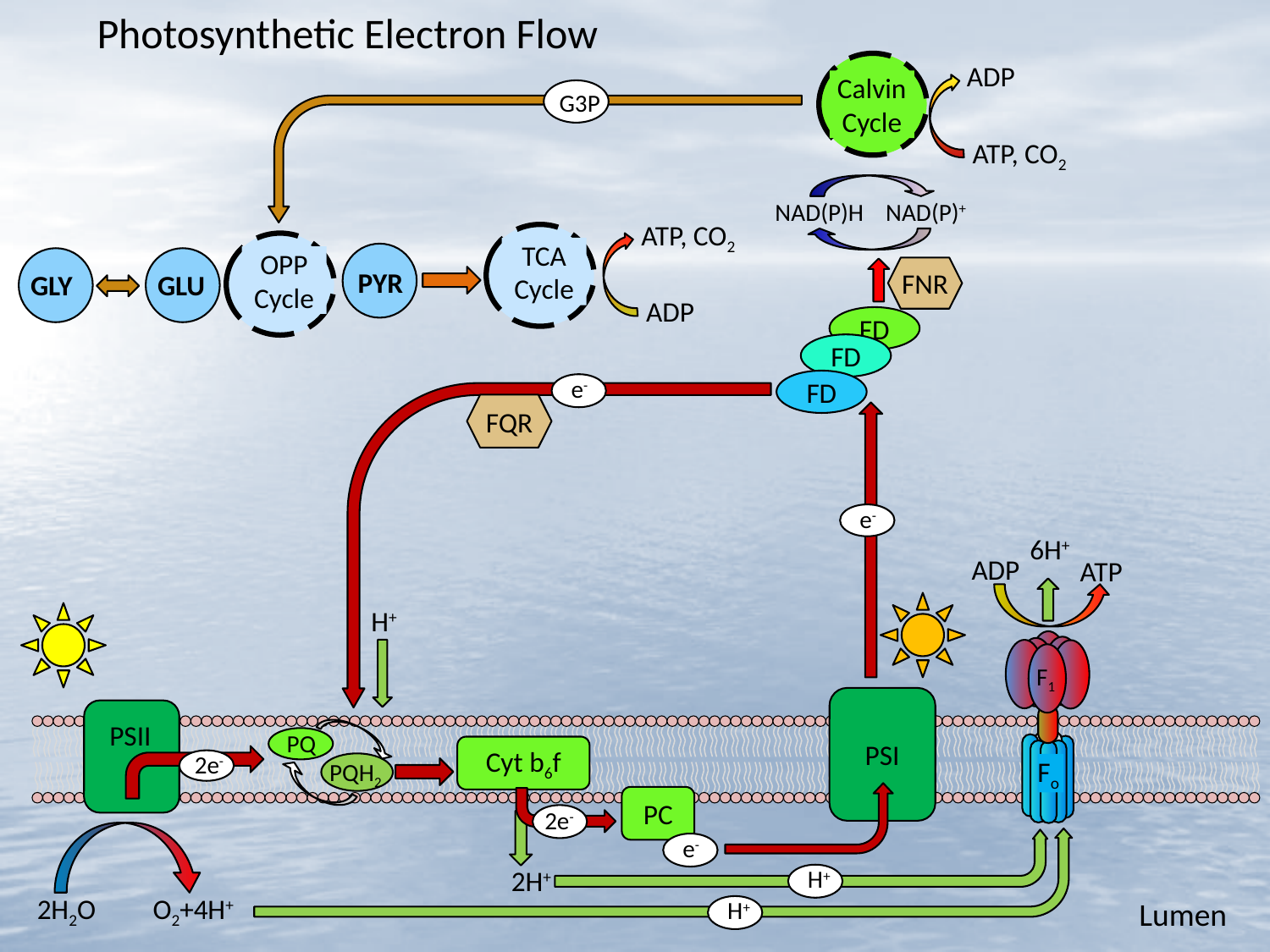

Photosynthetic Electron Flow

ADP

ATP, CO2

Calvin Cycle

G3P

NAD(P)H    NAD(P)+

ATP, CO2

ADP

TCA
Cycle

OPP
Cycle

PYR

GLY

GLU
FNR

FD

FD
e-

FD
FQR

e-

6H+
ADP
ATP

H+

F1

PSI

PSII

PQ

PQH2

Cyt b6f
2e-

Fo

PC

2e-

e-

2H+
H+

2H2O         O2+4H+
Lumen
H+